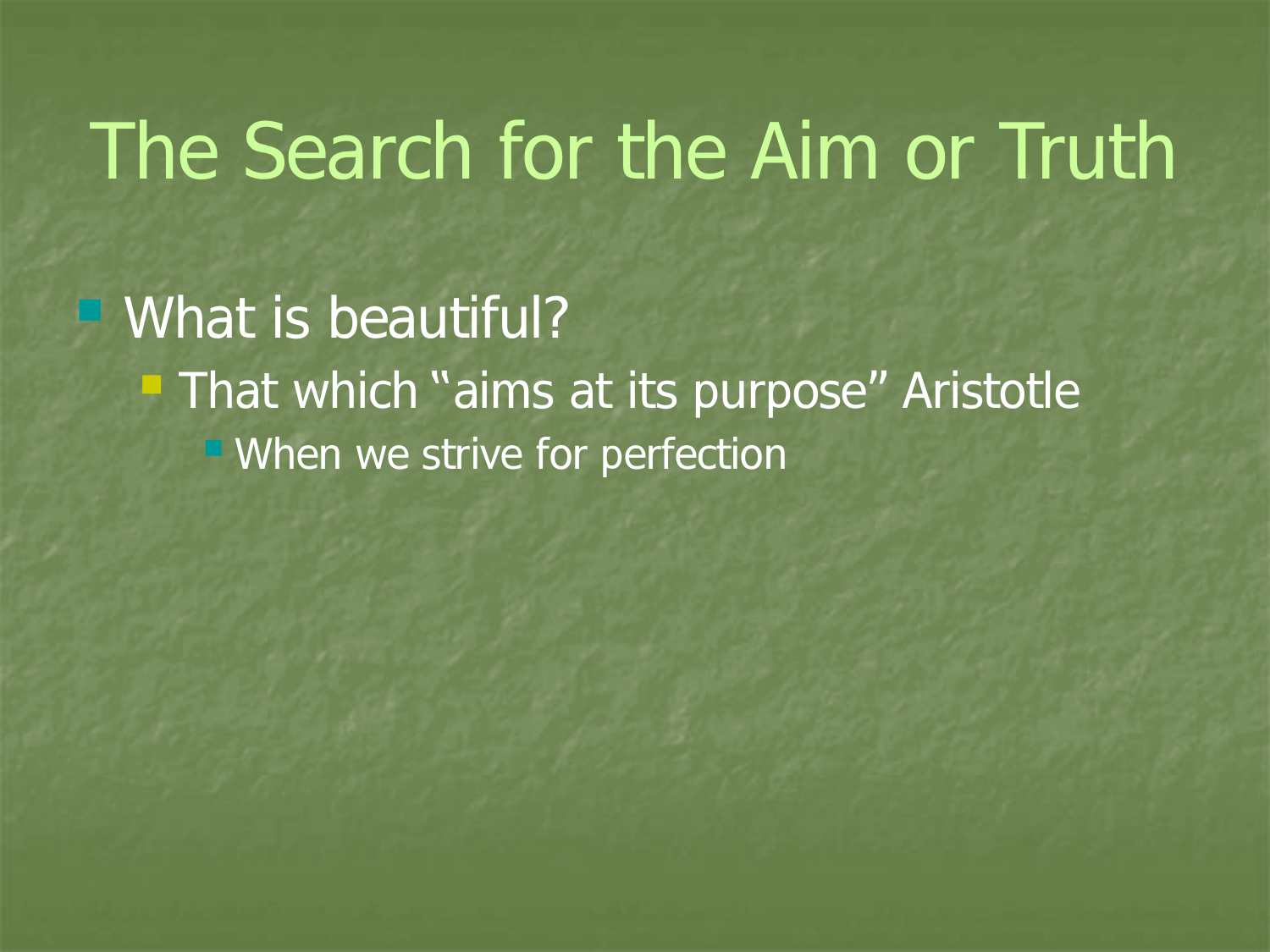

# The Search for the Aim or Truth
What is beautiful?
That which “aims at its purpose” Aristotle
When we strive for perfection